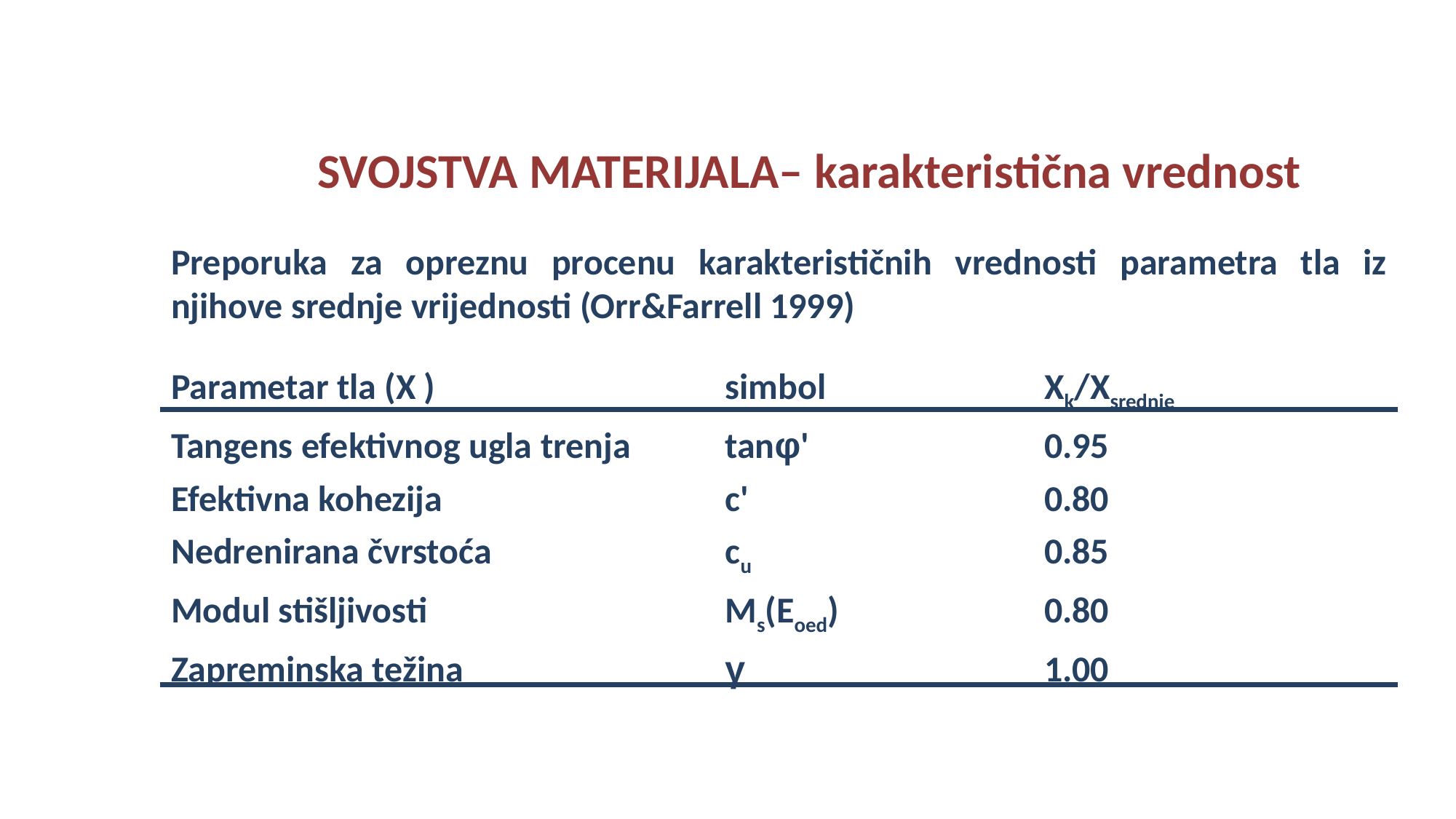

SVOJSTVA MATERIJALA– karakteristična vrednost
Preporuka za opreznu procenu karakterističnih vrednosti parametra tla iz njihove srednje vrijednosti (Orr&Farrell 1999)
Parametar tla (X )			 simbol 		Xk/Xsrednje
Tangens efektivnog ugla trenja	 tanφ' 			0.95
Efektivna kohezija 			 c' 			0.80
Nedrenirana čvrstoća			 cu			0.85
Modul stišljivosti			 Ms(Eoed) 		0.80
Zapreminska težina			 γ			1.00